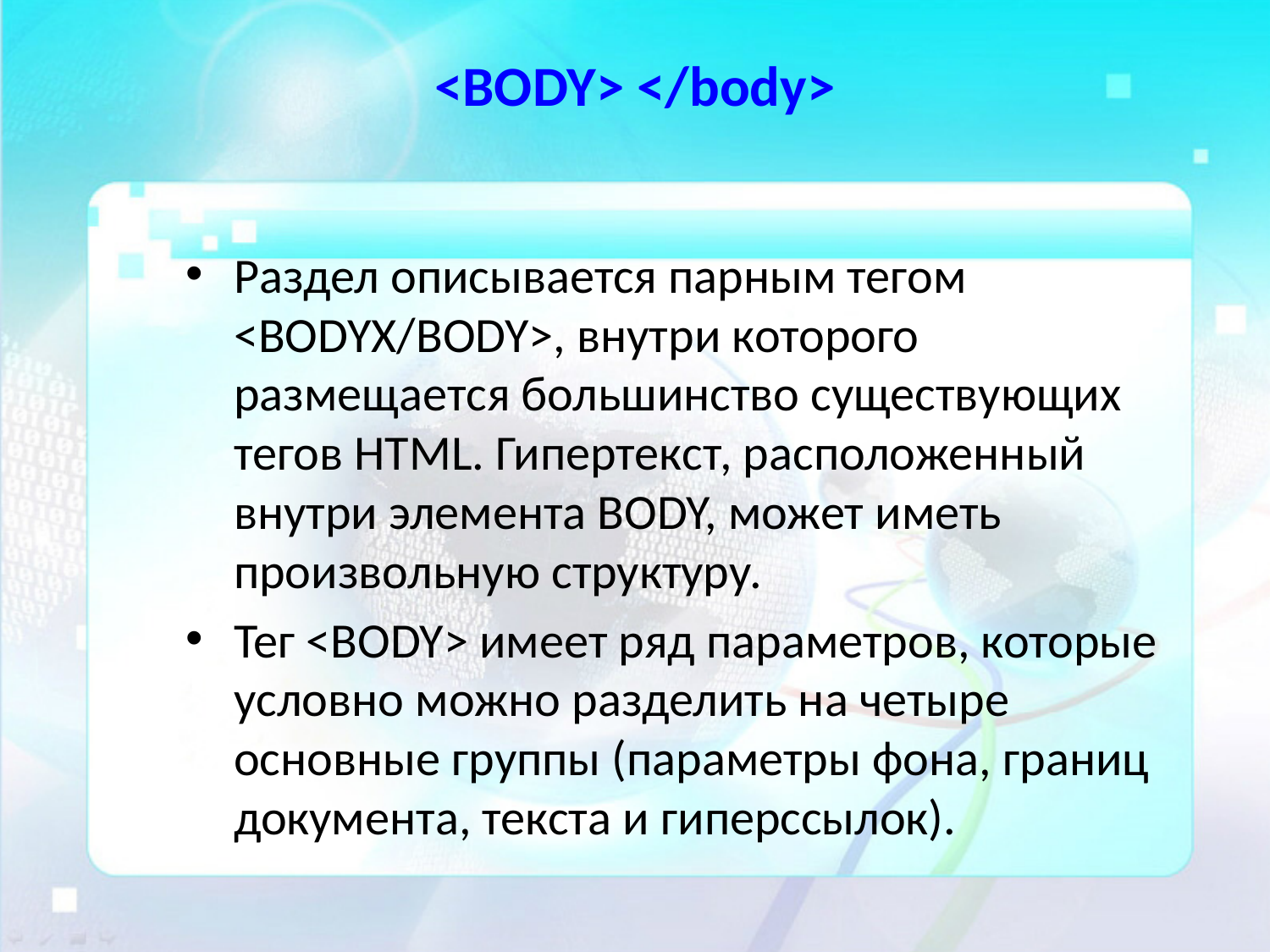

# <BODY> </body>
Раздел описывается парным тегом <BODYX/BODY>, внутри которого размещается большинство существующих тегов HTML. Гипертекст, расположенный внутри элемента BODY, может иметь произвольную структуру.
Тег <BODY> имеет ряд параметров, которые условно можно разделить на четыре основные группы (параметры фона, границ документа, текста и гиперссылок).